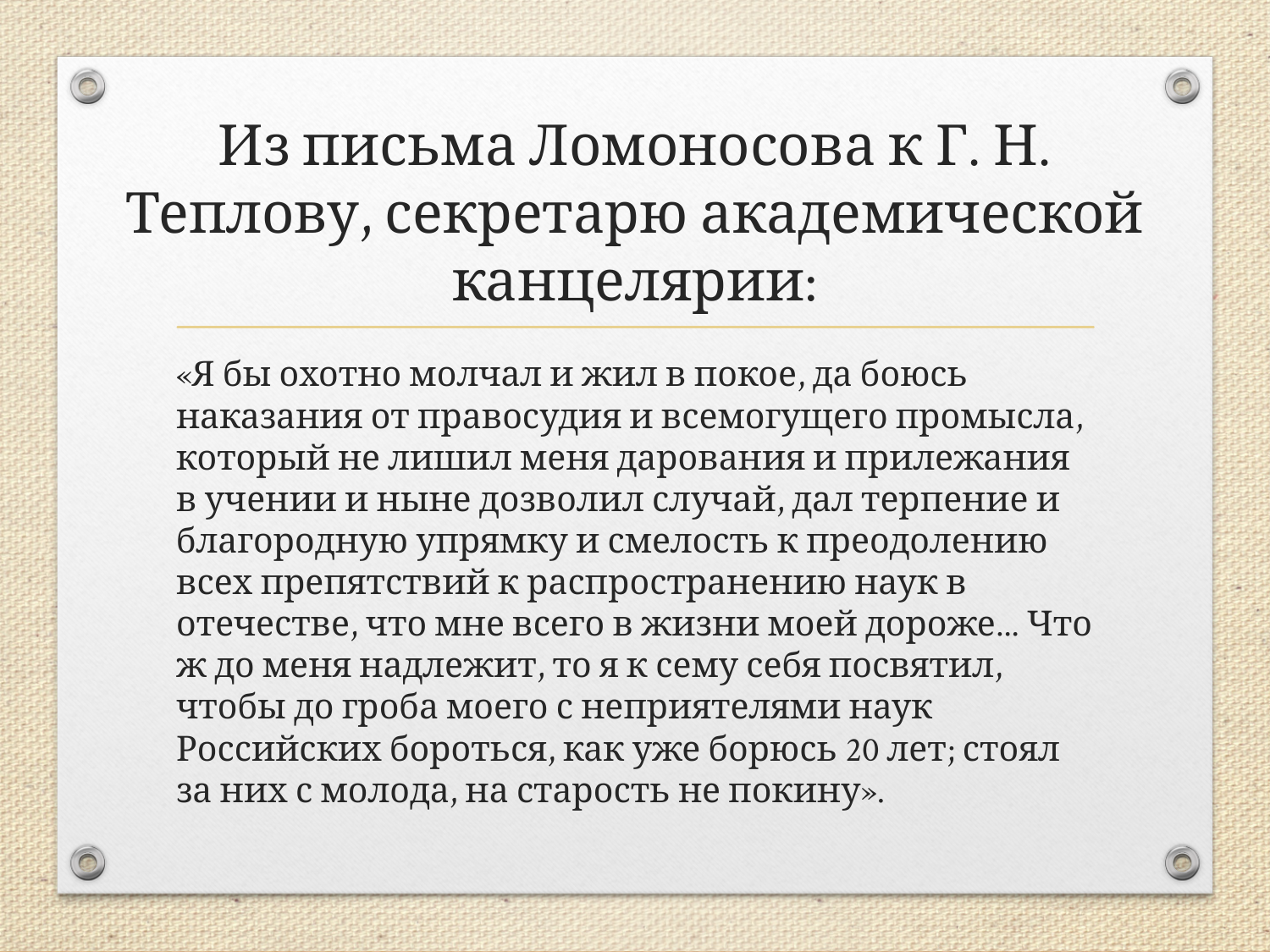

# Из письма Ломоносова к Г. Н. Теплову, секретарю академической канцелярии:
«Я бы охотно молчал и жил в покое, да боюсь наказания от правосудия и всемогущего промысла, который не лишил меня дарования и прилежания в учении и ныне дозволил случай, дал терпение и благородную упрямку и смелость к преодолению всех препятствий к распространению наук в отечестве, что мне всего в жизни моей дороже... Что ж до меня надлежит, то я к сему себя посвятил, чтобы до гроба моего с неприятелями наук Российских бороться, как уже борюсь 20 лет; стоял за них с молода, на старость не покину».